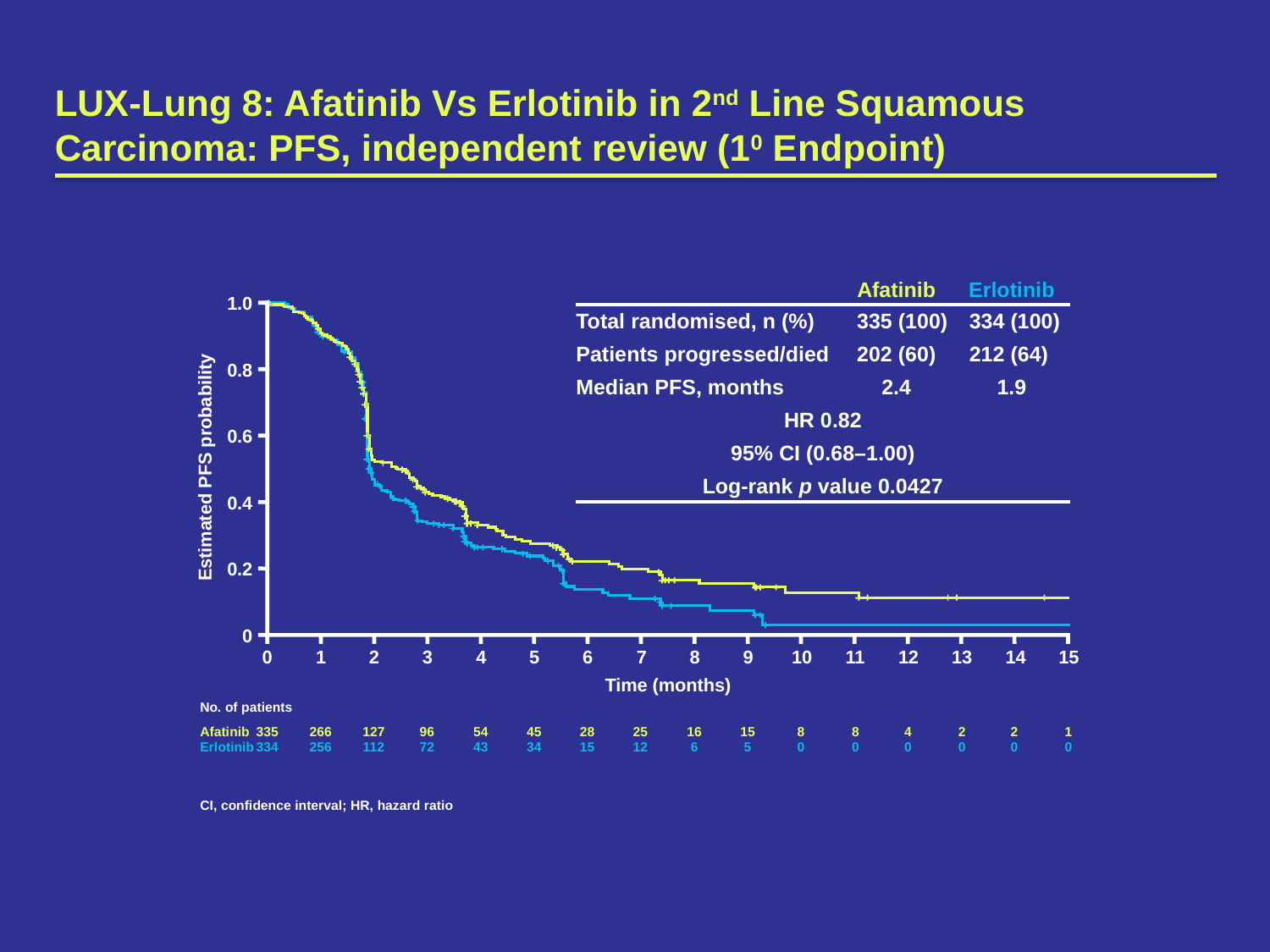

# LUX-Lung 8: Afatinib Vs Erlotinib in 2nd Line Squamous Carcinoma: PFS, independent review (10 Endpoint)
|  | Afatinib | Erlotinib |
| --- | --- | --- |
| Total randomised, n (%) | 335 (100) | 334 (100) |
| Patients progressed/died | 202 (60) | 212 (64) |
| Median PFS, months | 2.4 | 1.9 |
| HR 0.82 |  |  |
| 95% CI (0.68–1.00) |  |  |
| Log-rank p value 0.0427 |  |  |
|  |  |  |
1.0

0.8

0.6

Estimated PFS probability

0.4

0.2

0

0
1
2
3
4
5
6
7
8
9
10
11
12
13
14
15
Time (months)
No. of patients
Afatinib	335	266	127	96	54	45	28	25	16	15	8	8	4	2	2	1
Erlotinib	334	256	112	72	43	34	15	12	6	5	0	0	0	0	0	0
CI, confidence interval; HR, hazard ratio